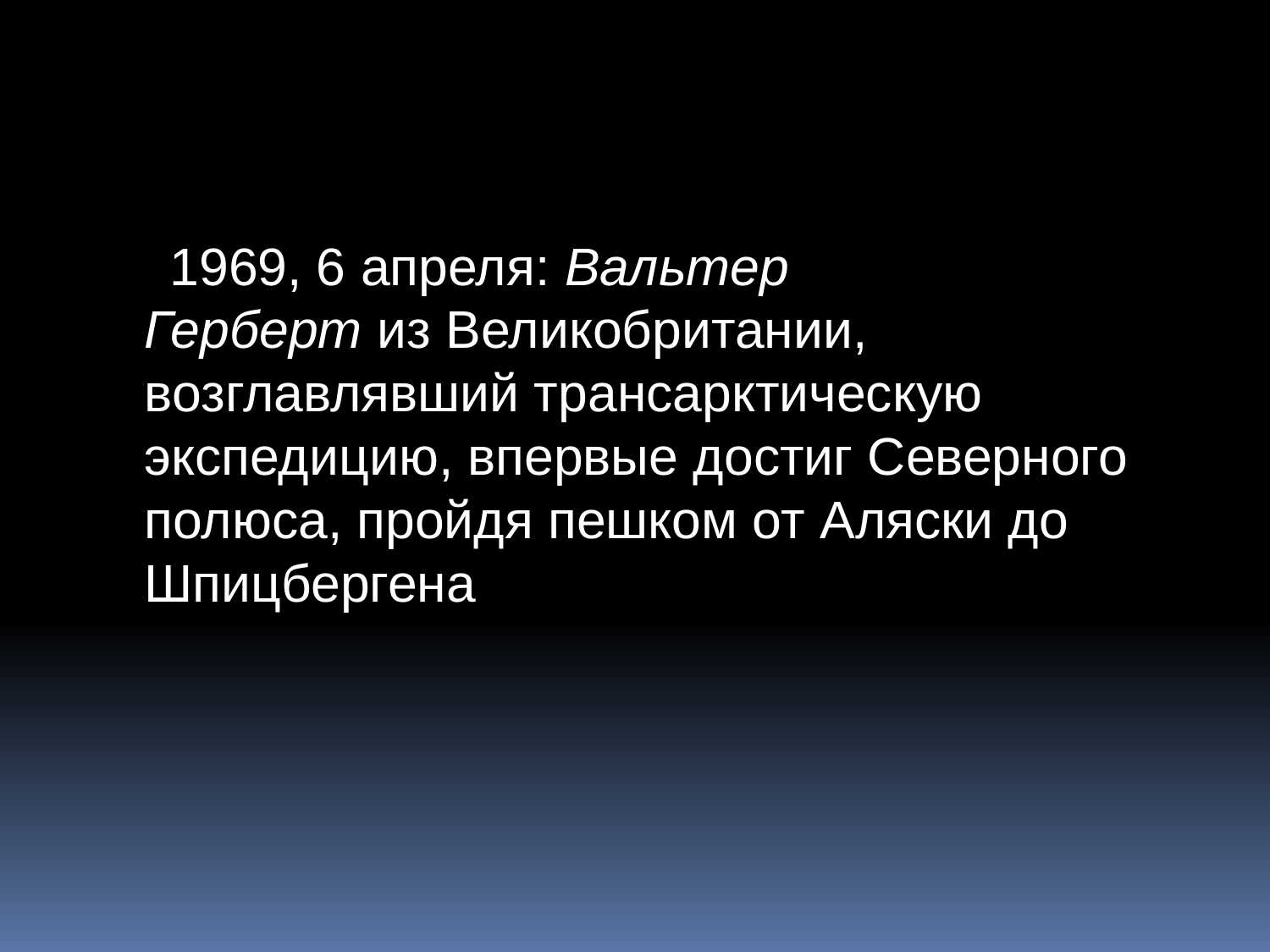

1969, 6 апреля: Вальтер Герберт из Великобритании, возглавлявший трансарктическую экспедицию, впервые достиг Северного полюса, пройдя пешком от Аляски до Шпицбергена